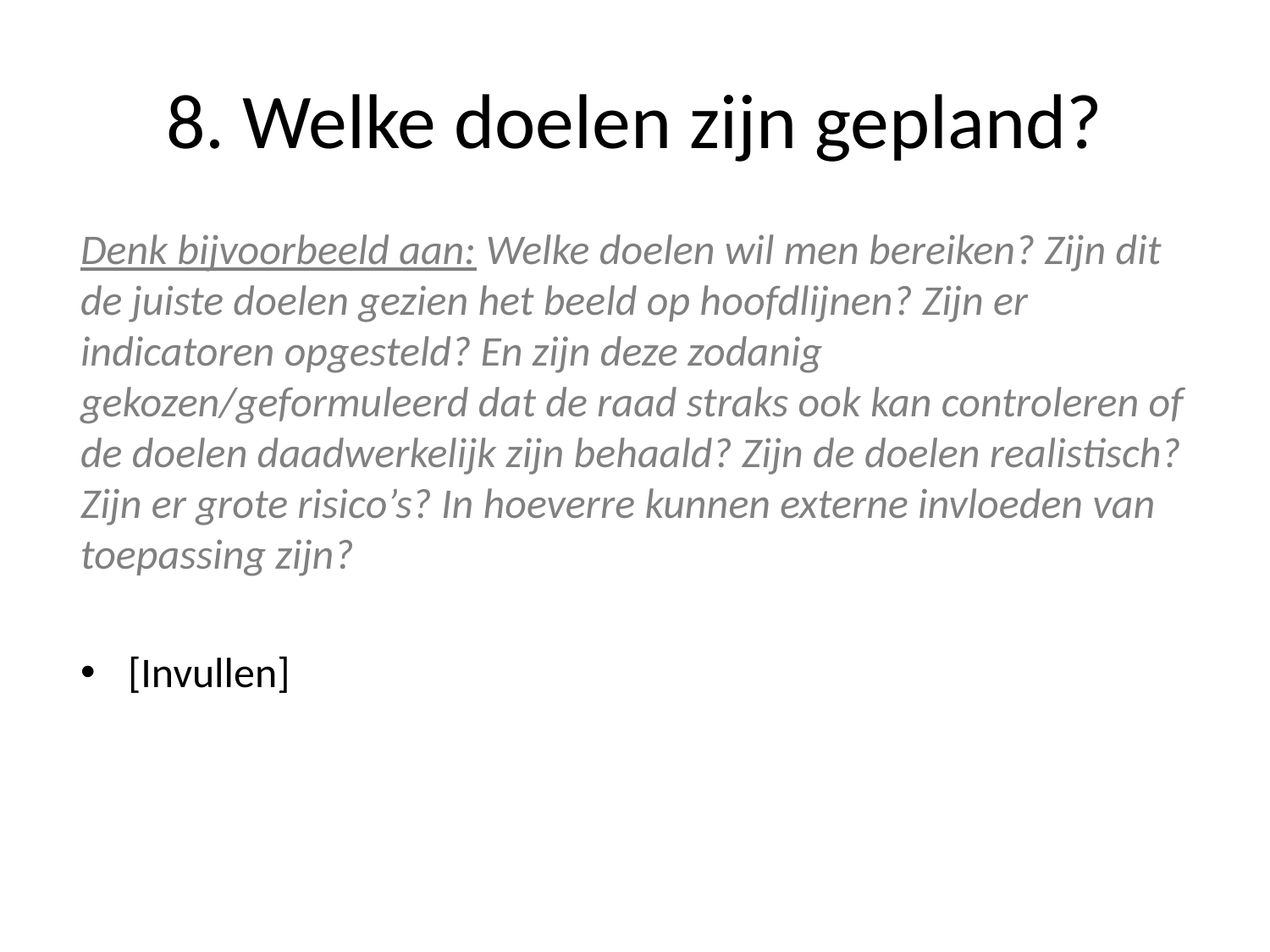

# 8. Welke doelen zijn gepland?
Denk bijvoorbeeld aan: Welke doelen wil men bereiken? Zijn dit de juiste doelen gezien het beeld op hoofdlijnen? Zijn er indicatoren opgesteld? En zijn deze zodanig gekozen/geformuleerd dat de raad straks ook kan controleren of de doelen daadwerkelijk zijn behaald? Zijn de doelen realistisch? Zijn er grote risico’s? In hoeverre kunnen externe invloeden van toepassing zijn?

[Invullen]